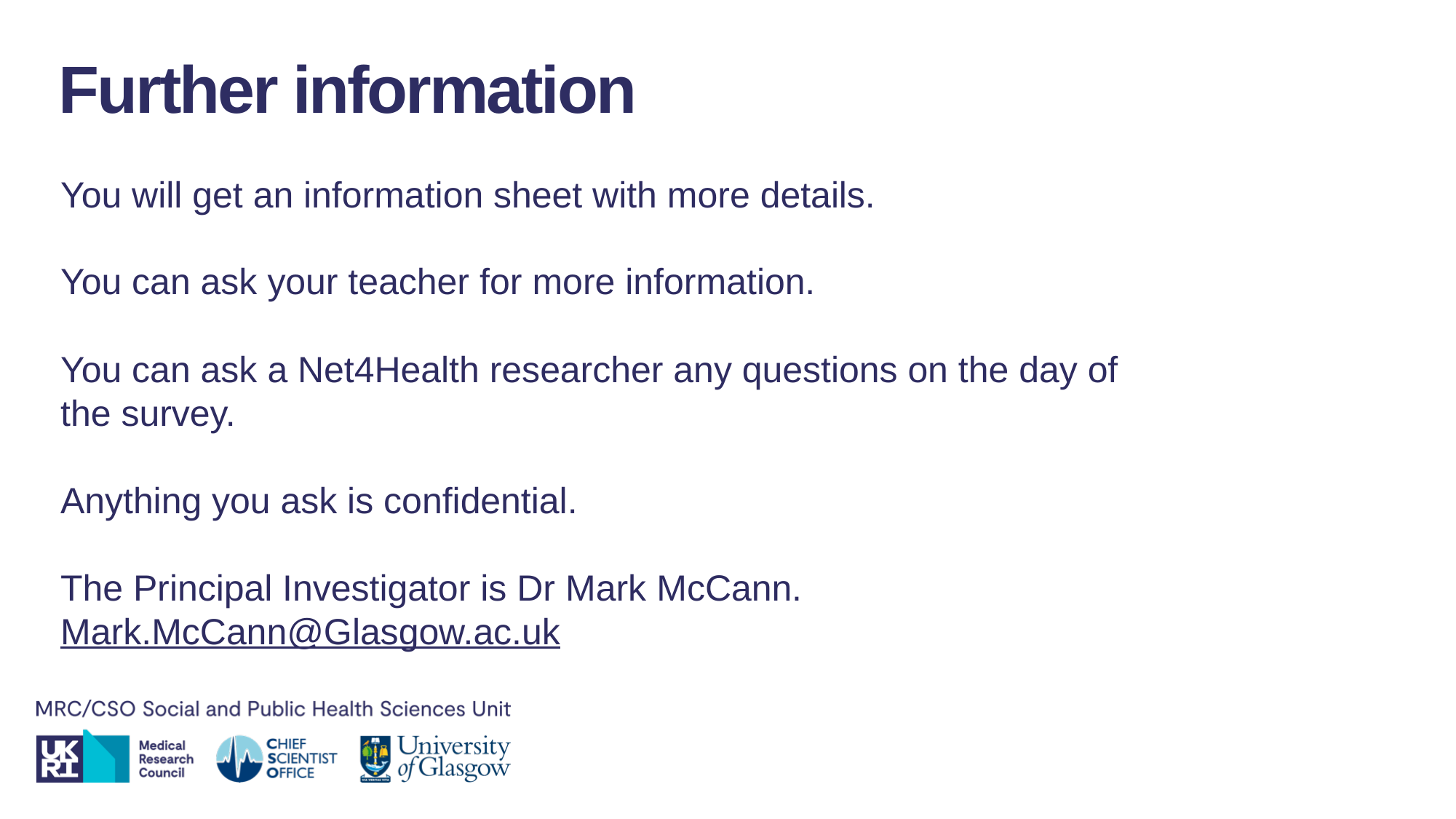

Further information
You will get an information sheet with more details.

You can ask your teacher for more information.

You can ask a Net4Health researcher any questions on the day of the survey.

Anything you ask is confidential.

The Principal Investigator is Dr Mark McCann.
Mark.McCann@Glasgow.ac.uk